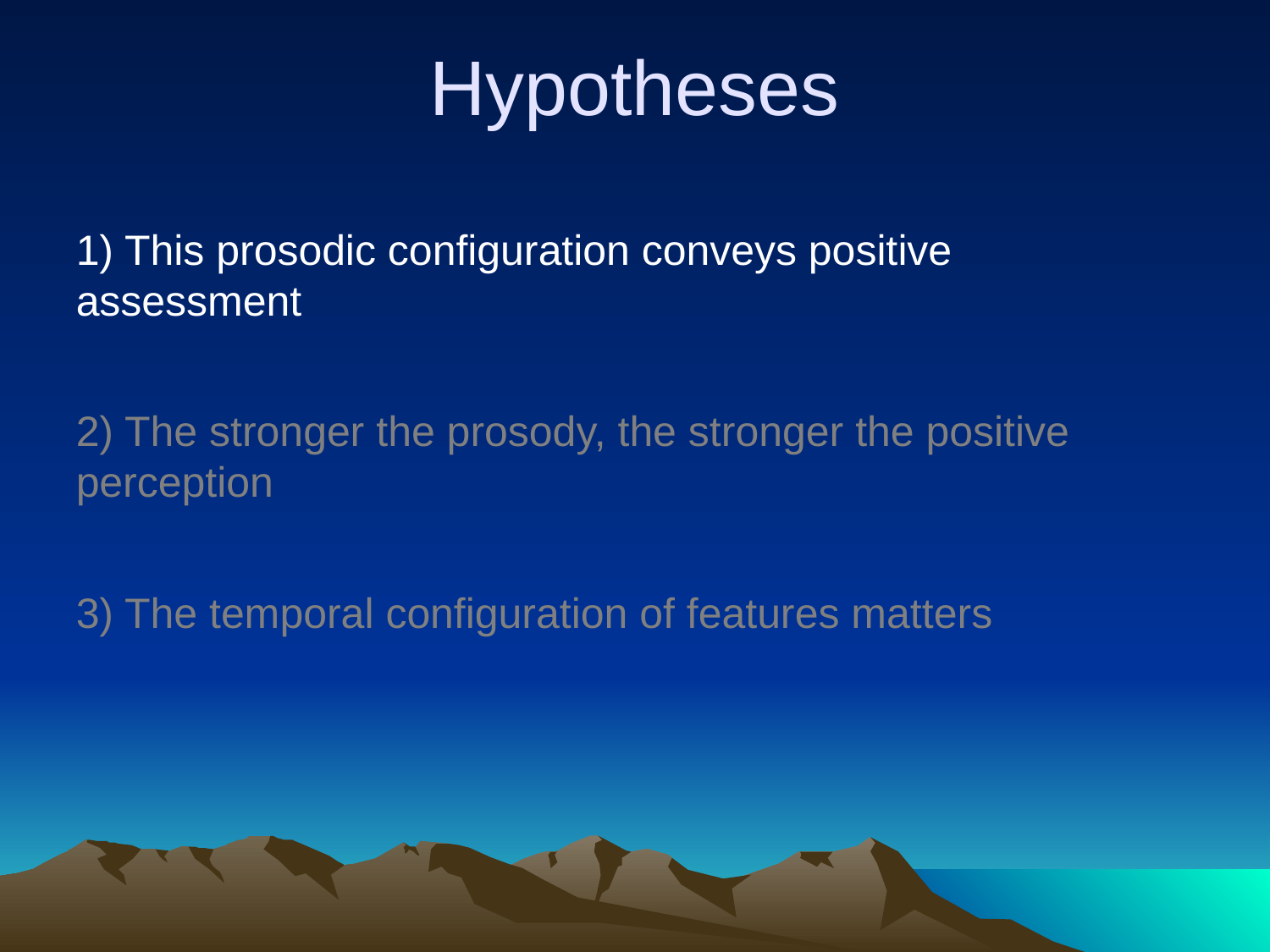

Hypotheses
1) This prosodic configuration conveys positive assessment
2) The stronger the prosody, the stronger the positive perception
3) The temporal configuration of features matters